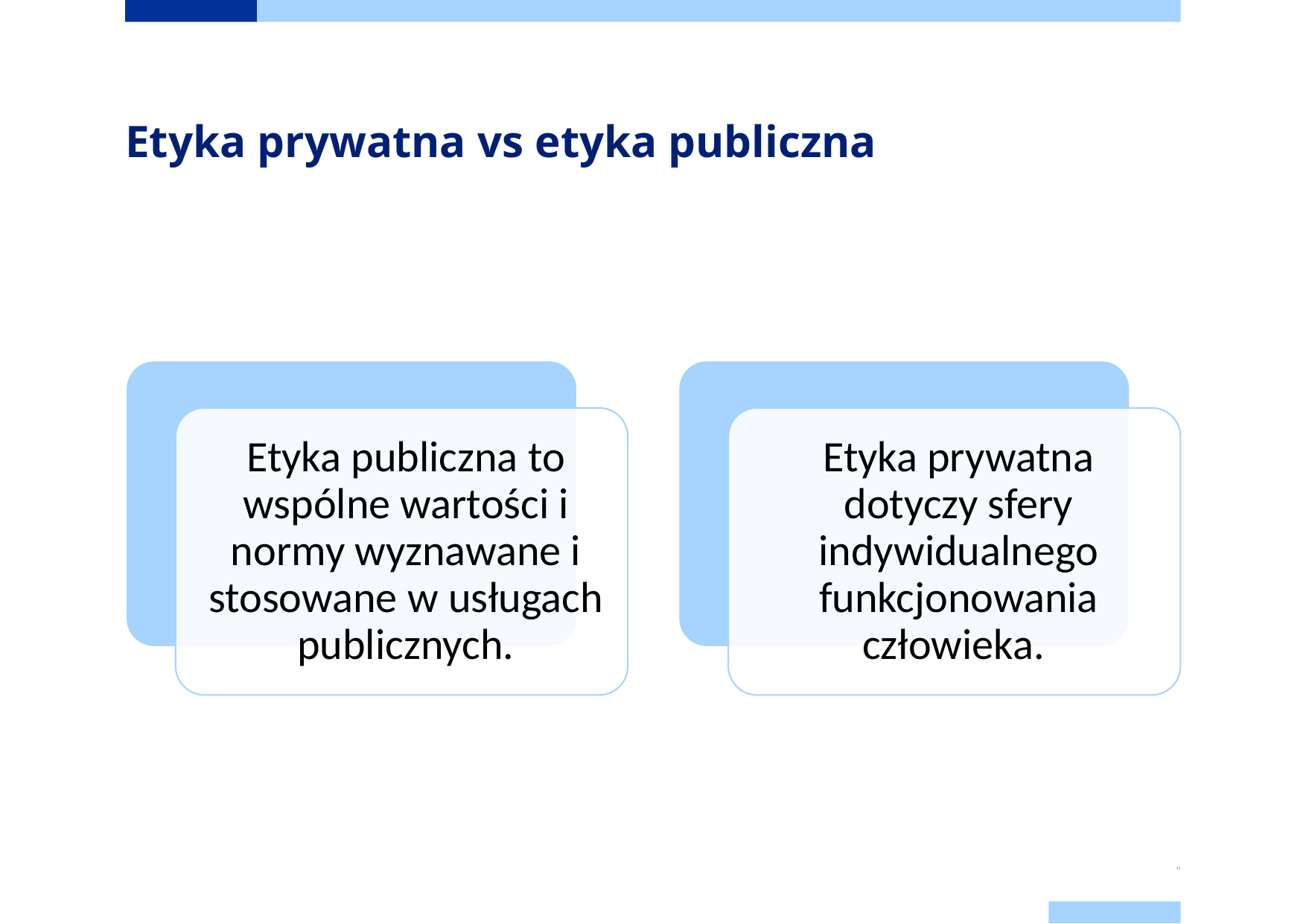

# Etyka prywatna vs etyka publiczna
Etyka publiczna to wspólne wartości i normy wyznawane i stosowane w usługach publicznych.
Etyka prywatna dotyczy sfery indywidualnego funkcjonowania człowieka.
11